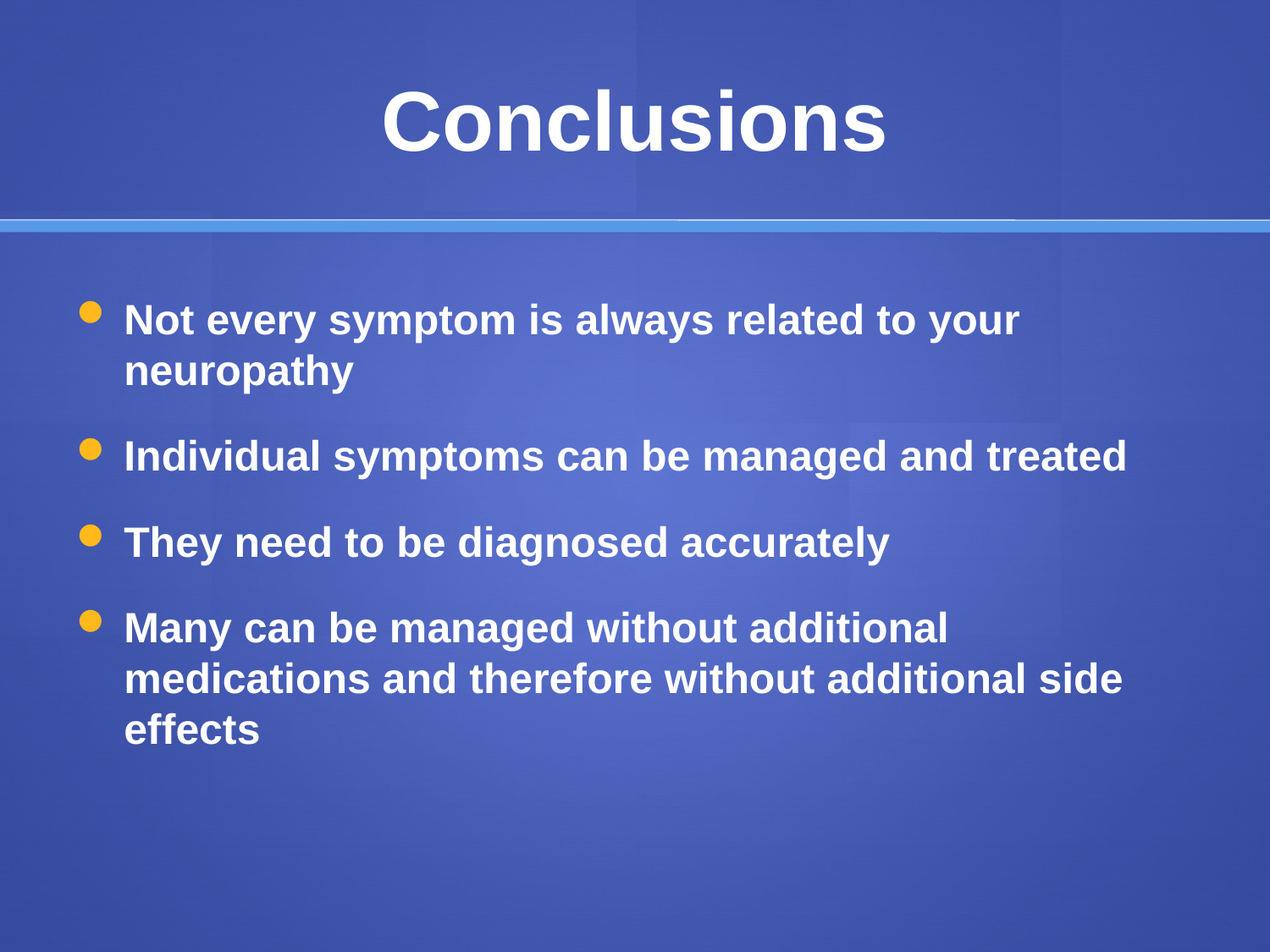

# Conclusions
Not every symptom is always related to your neuropathy
Individual symptoms can be managed and treated
They need to be diagnosed accurately
Many can be managed without additional medications and therefore without additional side effects